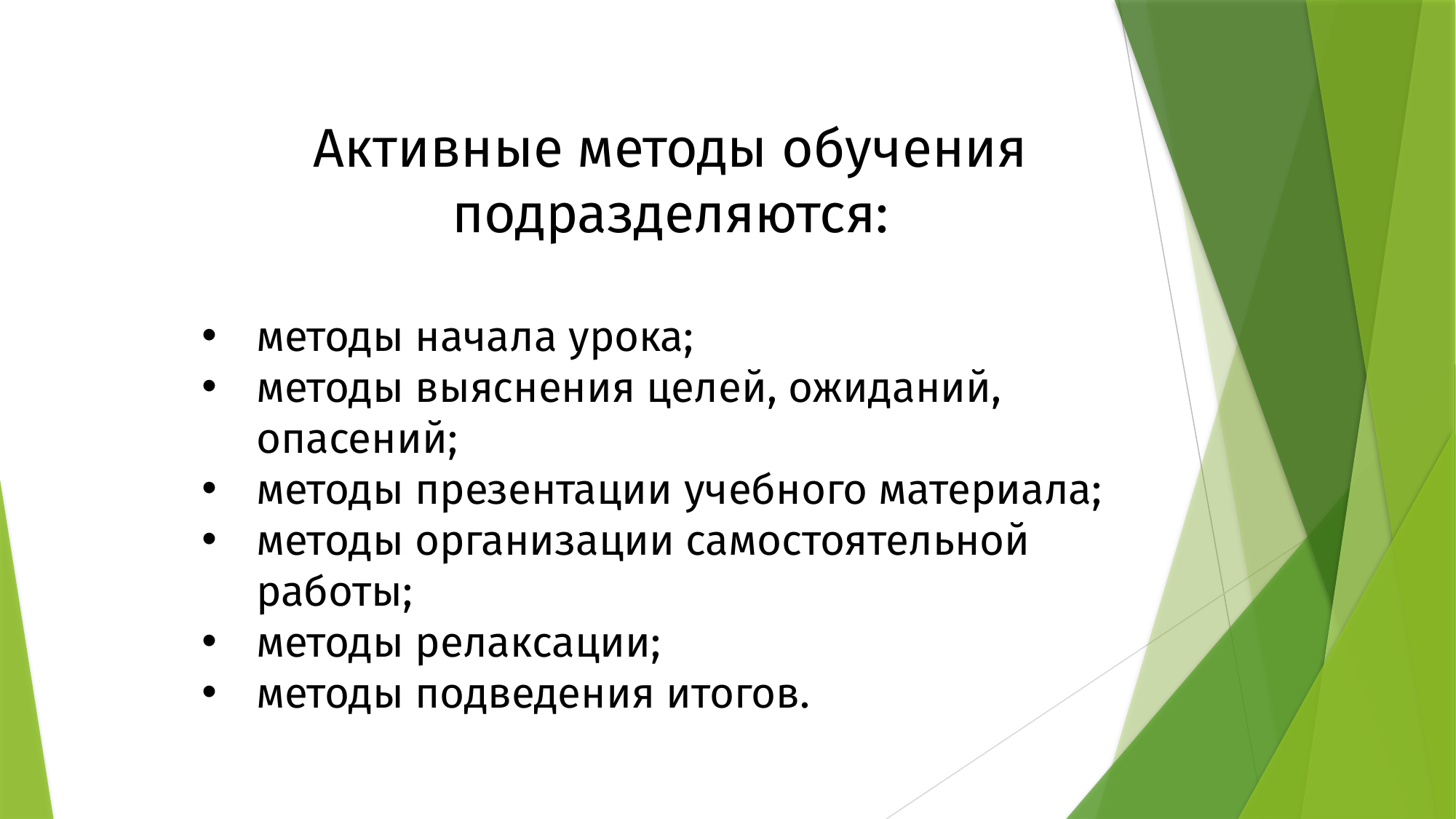

Активные методы обучения подразделяются:

методы начала урока;
методы выяснения целей, ожиданий, опасений;
методы презентации учебного материала;
методы организации самостоятельной работы;
методы релаксации;
методы подведения итогов.